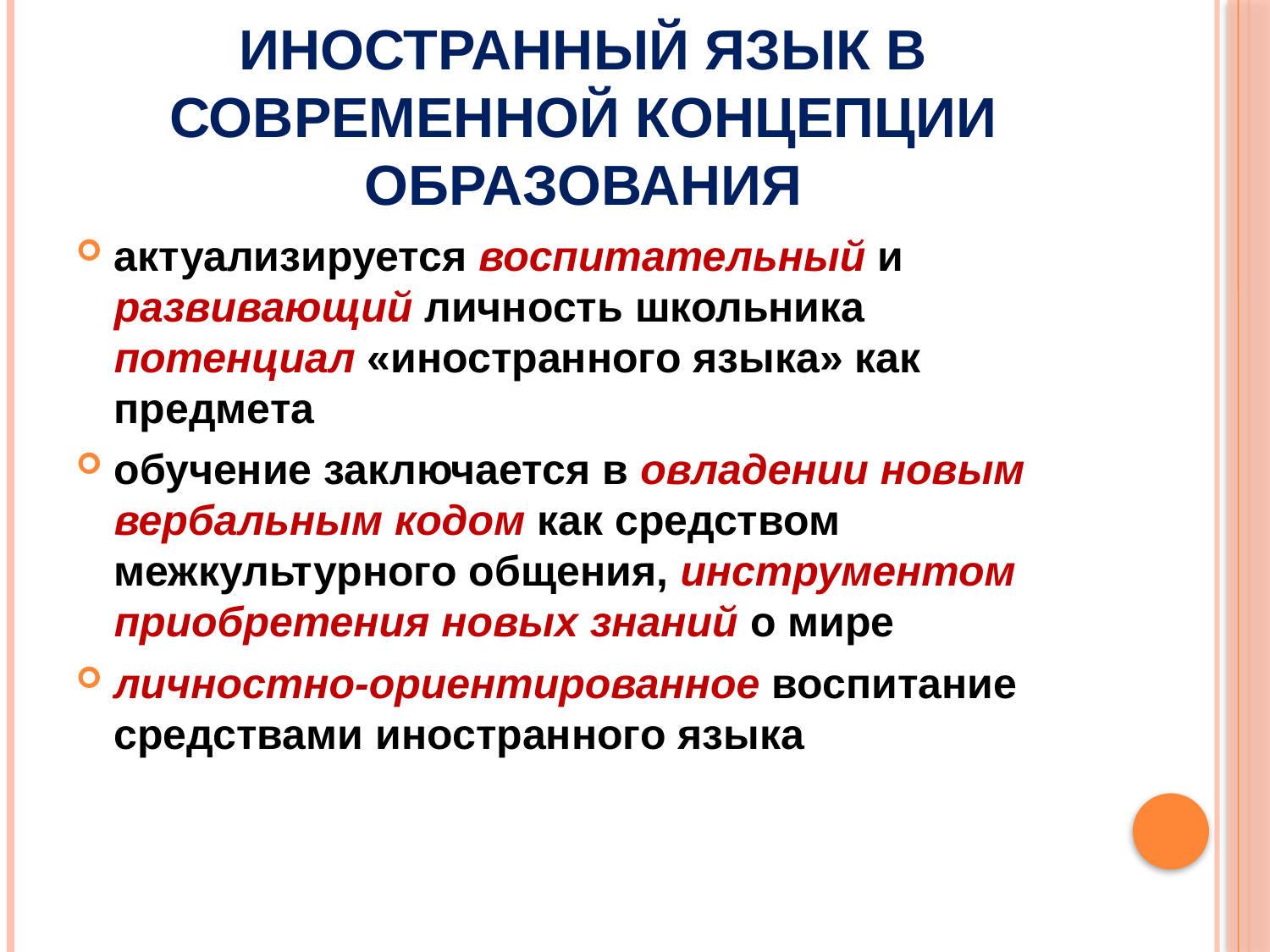

# Иностранный язык в современной концепции образования
актуализируется воспитательный и развивающий личность школьника потенциал «иностранного языка» как предмета
обучение заключается в овладении новым вербальным кодом как средством межкультурного общения, инструментом приобретения новых знаний о мире
личностно-ориентированное воспитание средствами иностранного языка